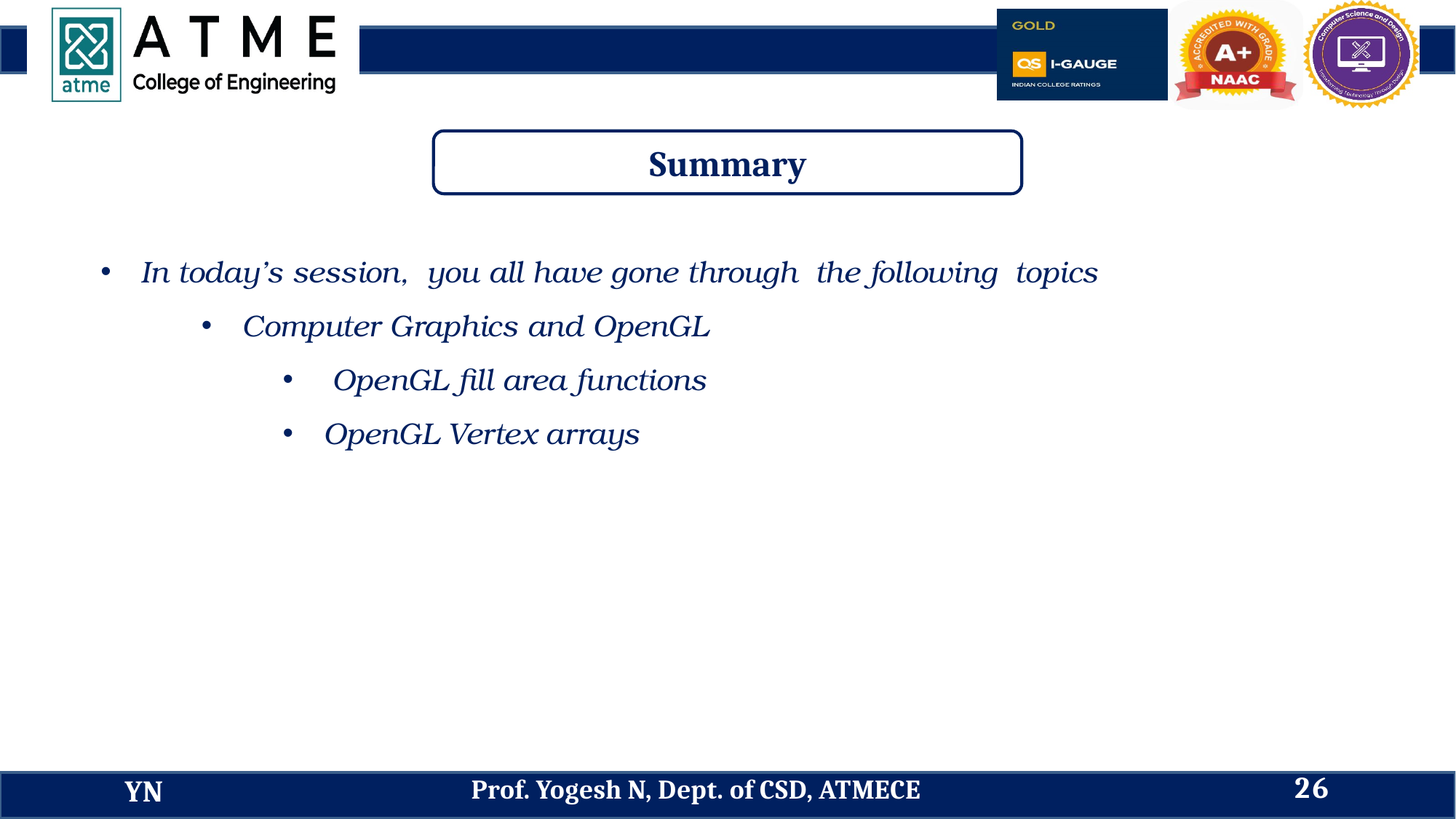

Summary
In today’s session,  you all have gone through  the following  topics
Computer Graphics and OpenGL
 OpenGL fill area functions
OpenGL Vertex arrays

26
Prof. Yogesh N, Dept. of CSD, ATMECE
YN